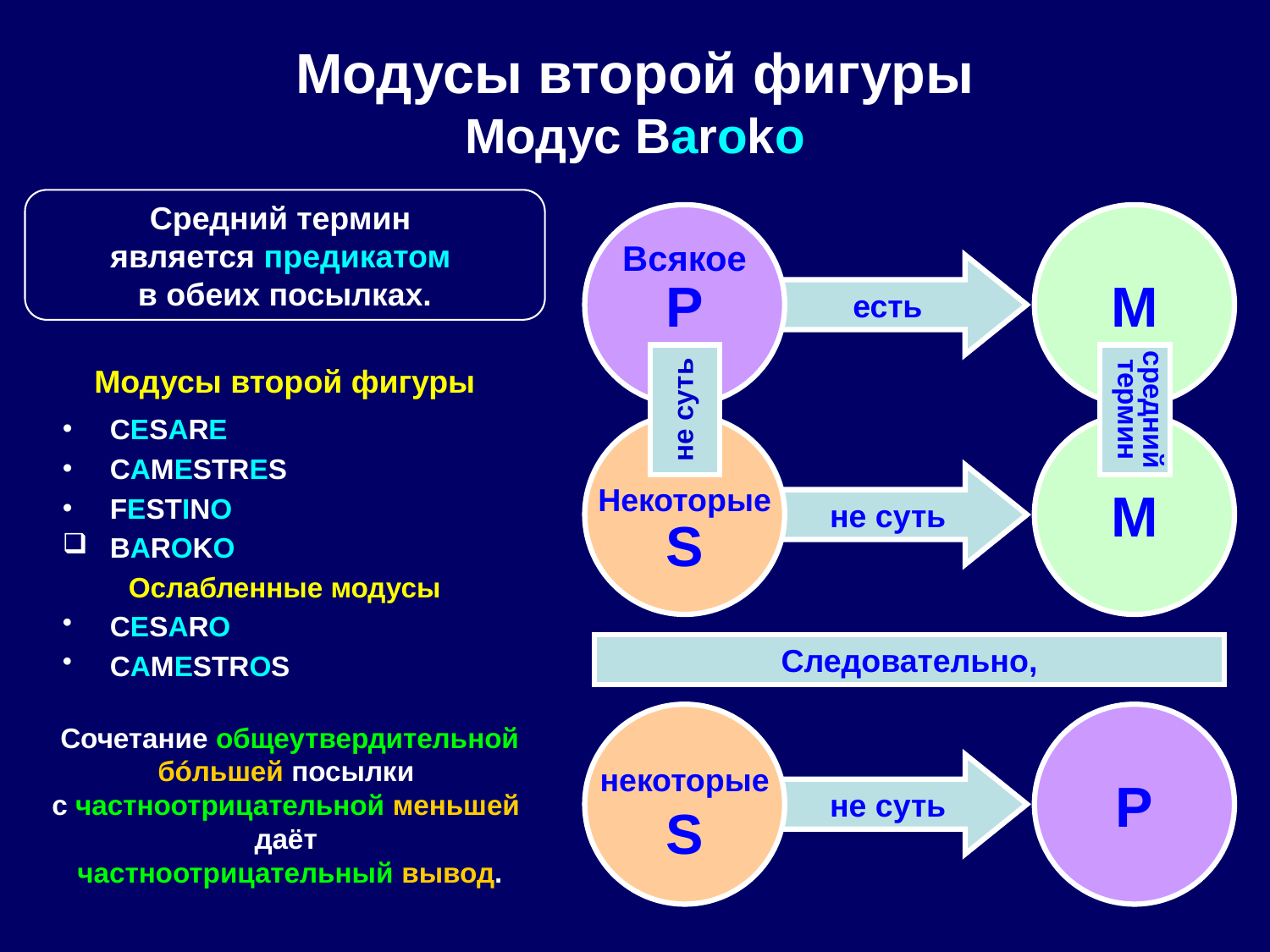

# Модусы второй фигуры Модус Baroko
Средний термин
является предикатом
в обеих посылках.
Всякое
P
M
есть
Модусы второй фигуры
CESARE
CAMESTRES
FESTINO
BAROKO
Ослабленные модусы
CESARO
CAMESTROS
не суть
средний
термин
Некоторые
S
M
не суть
Следовательно,
некоторые
S
P
Сочетание общеутвердительной бóльшей посылки
с частноотрицательной меньшей
даёт
частноотрицательный вывод.
не суть